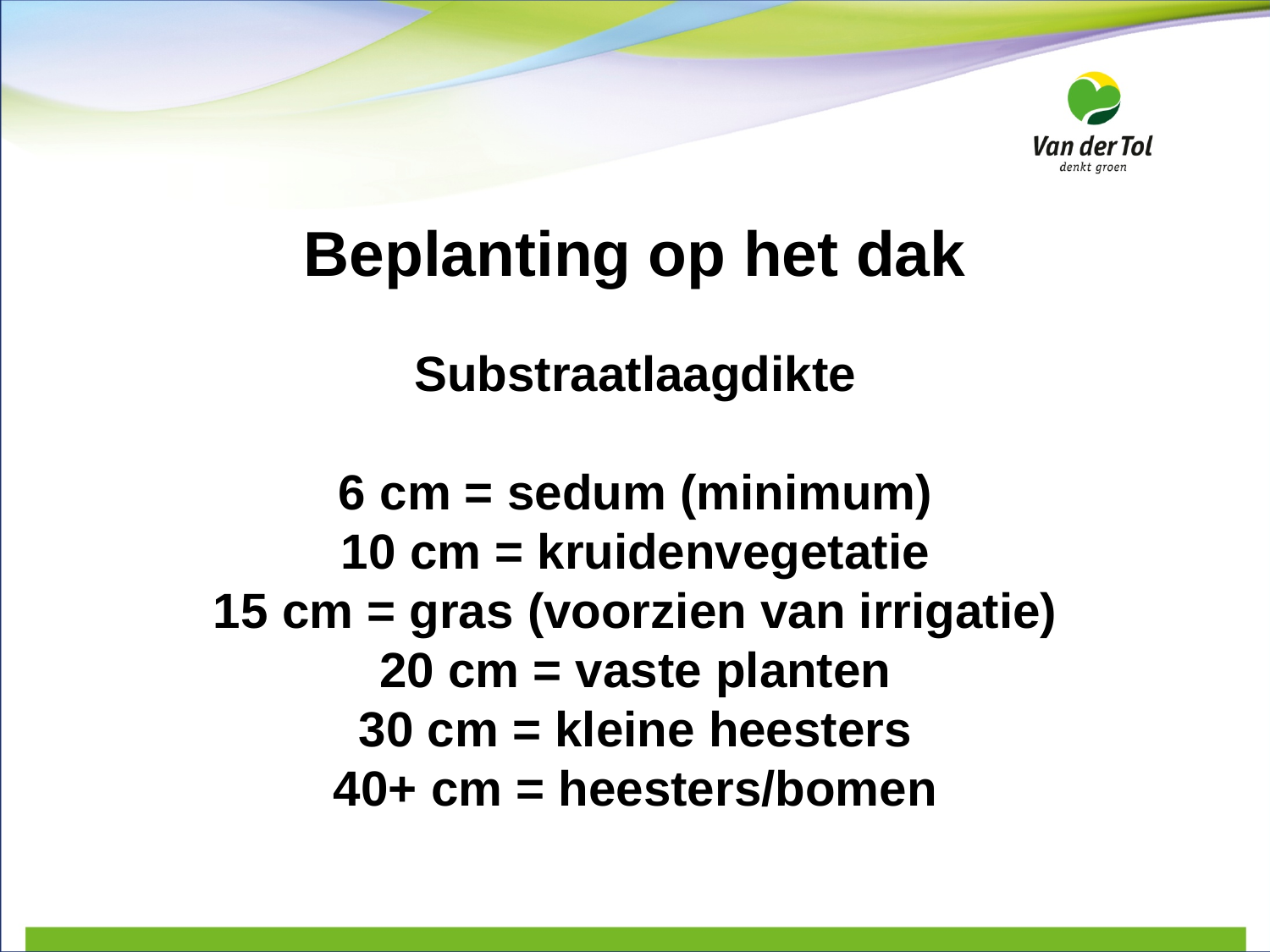

# Beplanting op het dak
Substraatlaagdikte

6 cm = sedum (minimum)
10 cm = kruidenvegetatie
15 cm = gras (voorzien van irrigatie)
20 cm = vaste planten
30 cm = kleine heesters
40+ cm = heesters/bomen